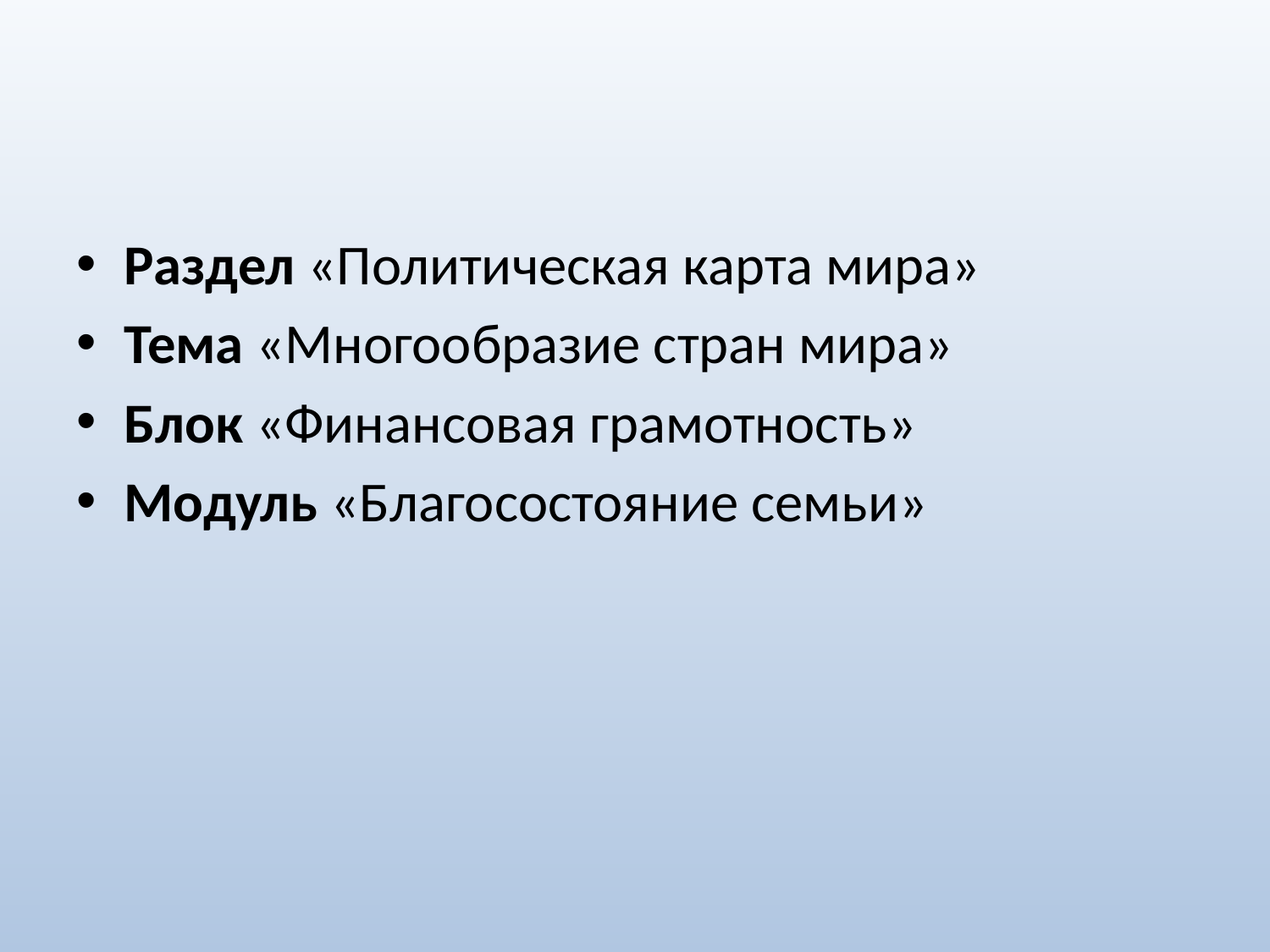

#
Раздел «Политическая карта мира»
Тема «Многообразие стран мира»
Блок «Финансовая грамотность»
Модуль «Благосостояние семьи»